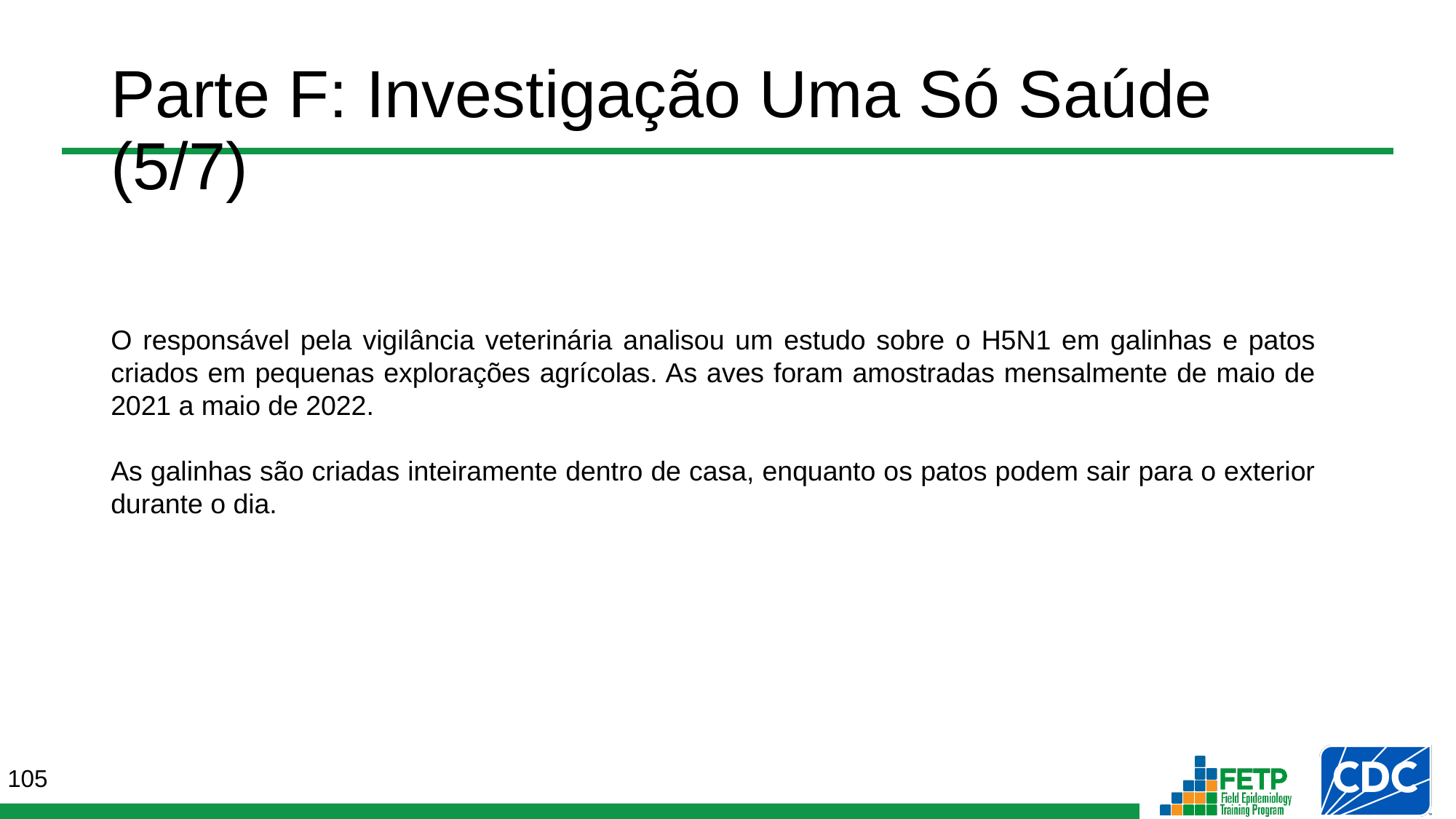

# Parte F: Investigação Uma Só Saúde (5/7)
O responsável pela vigilância veterinária analisou um estudo sobre o H5N1 em galinhas e patos criados em pequenas explorações agrícolas. As aves foram amostradas mensalmente de maio de 2021 a maio de 2022.

As galinhas são criadas inteiramente dentro de casa, enquanto os patos podem sair para o exterior durante o dia.